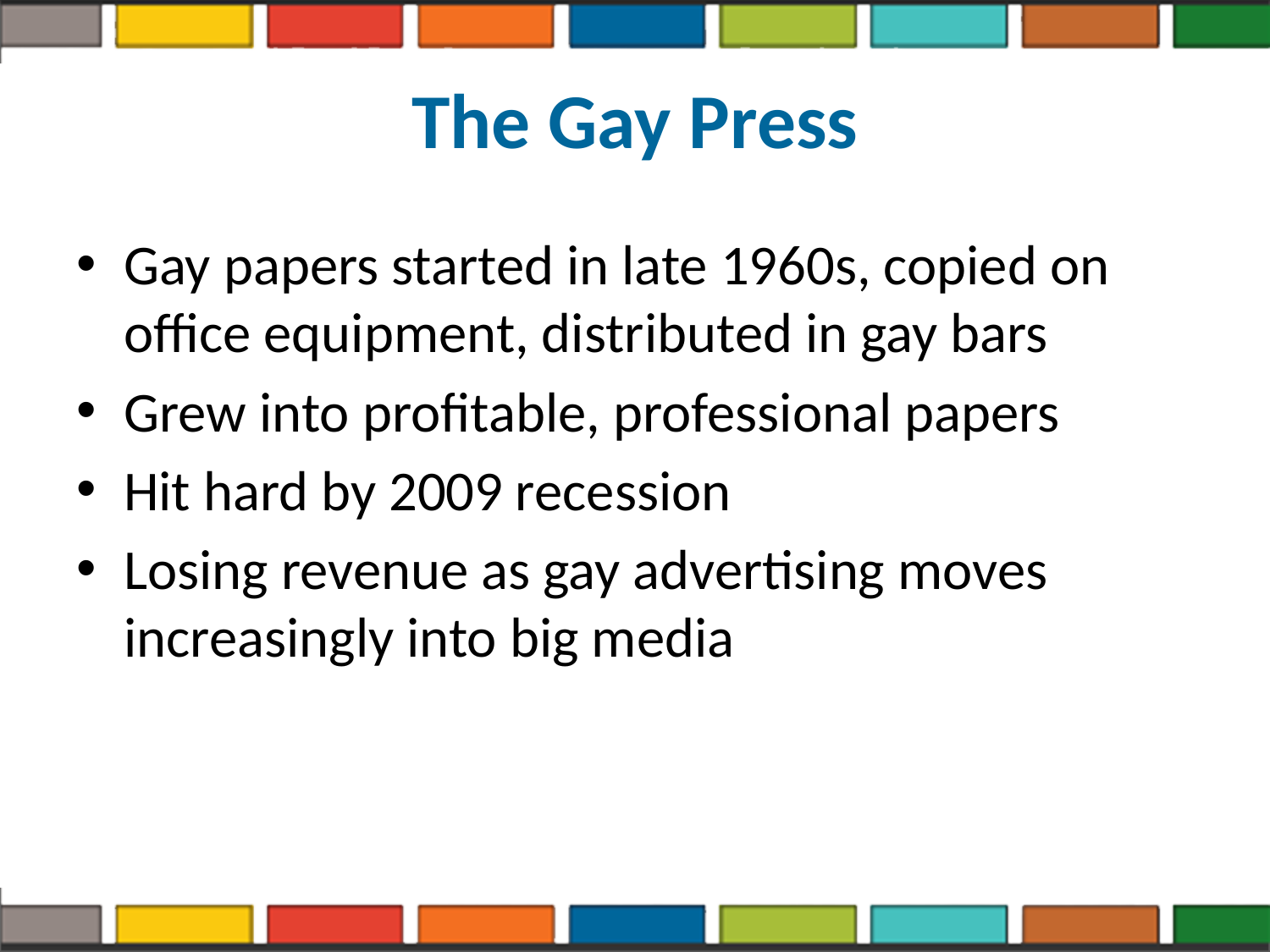

# The Gay Press
Gay papers started in late 1960s, copied on office equipment, distributed in gay bars
Grew into profitable, professional papers
Hit hard by 2009 recession
Losing revenue as gay advertising moves increasingly into big media